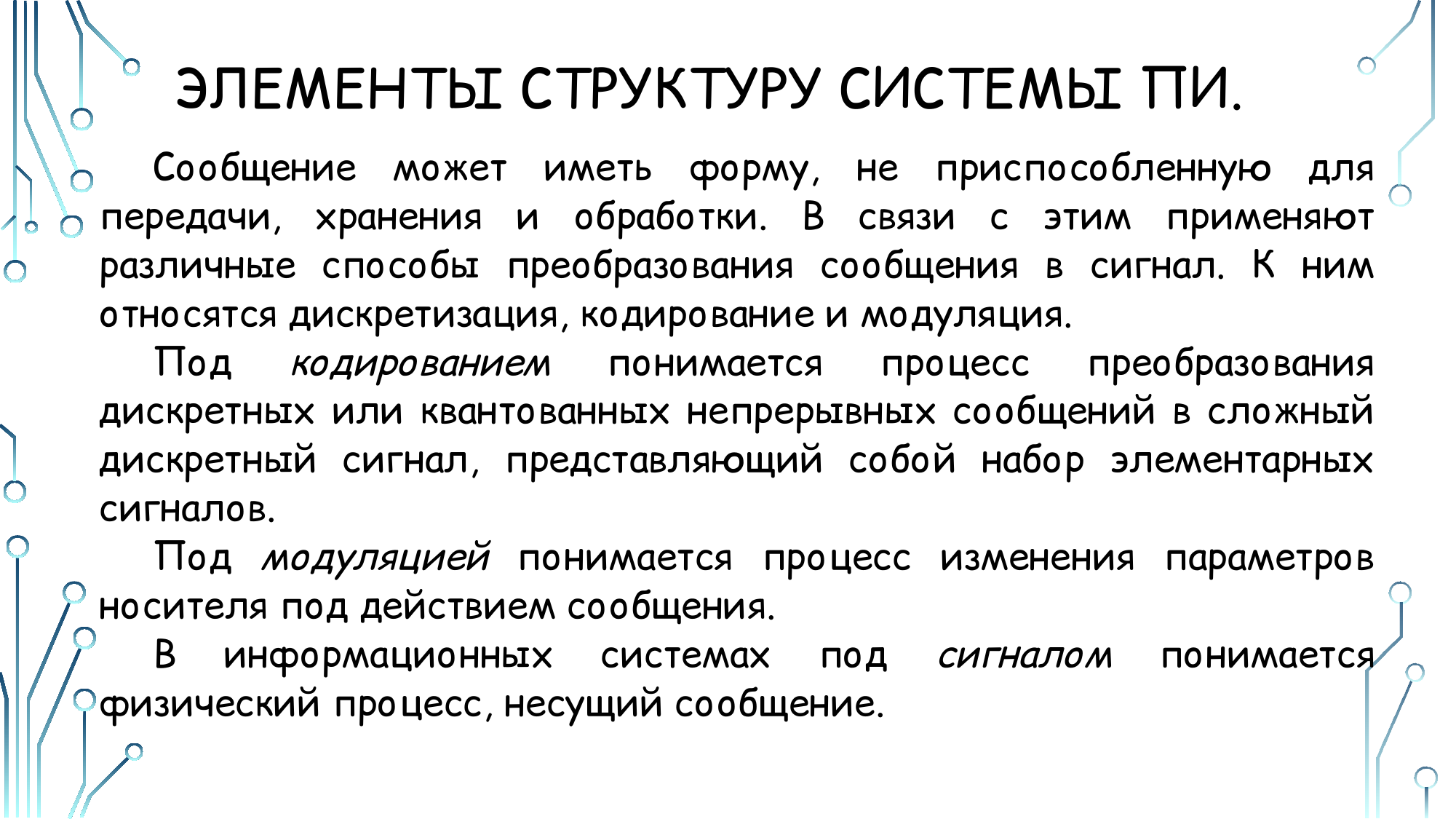

# ЭЛЕМЕНТЫ СТРУКТУРУ СИСТЕМЫ пи.
Сообщение может иметь форму, не приспособленную для передачи, хранения и обработки. В связи с этим применяют различные способы преобразования сообщения в сигнал. К ним относятся дискретизация, кодирование и модуляция.
Под кодированием понимается процесс преобразования дискретных или квантованных непрерывных сообщений в сложный дискретный сигнал, представляющий собой набор элементарных сигналов.
Под модуляцией понимается процесс изменения параметров носителя под действием сообщения.
В информационных системах под сигналом понимается физический процесс, несущий сообщение.